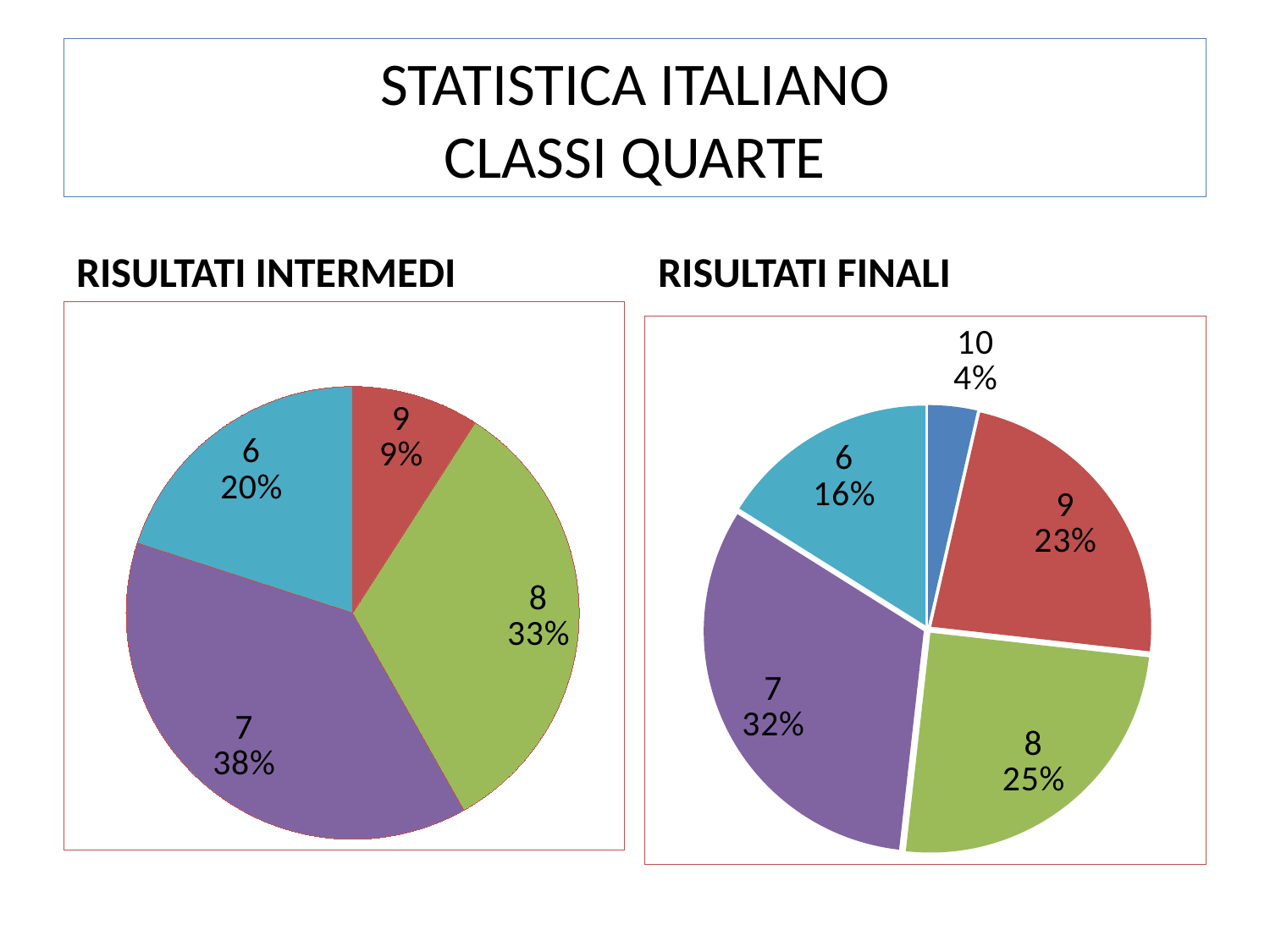

# STATISTICA ITALIANO CLASSI QUARTE
RISULTATI INTERMEDI
RISULTATI FINALI

### Chart

| Category | C.QUARTE |
|---|---|
| 10 | 0.0 |
| 9 | 5.0 |
| 8 | 18.0 |
| 7 | 21.0 |
| 6 | 11.0 |
| 5 | 0.0 |

### Chart

| Category | C.QUARTE |
|---|---|
| 10 | 2.0 |
| 9 | 13.0 |
| 8 | 14.0 |
| 7 | 18.0 |
| 6 | 9.0 |
| 5 | 0.0 |